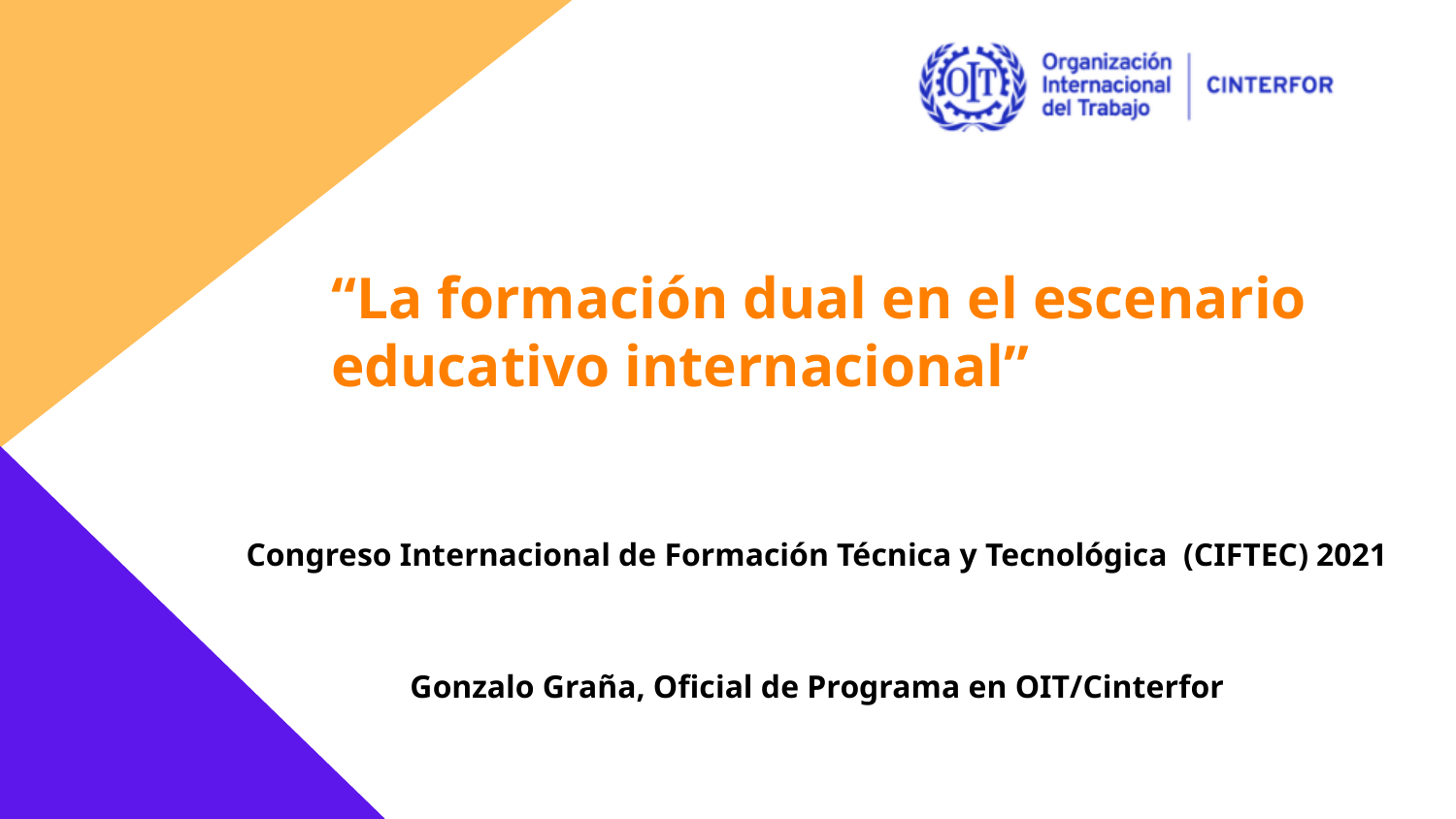

“La formación dual en el escenario educativo internacional”
Congreso Internacional de Formación Técnica y Tecnológica  (CIFTEC) 2021

Gonzalo Graña, Oficial de Programa en OIT/Cinterfor